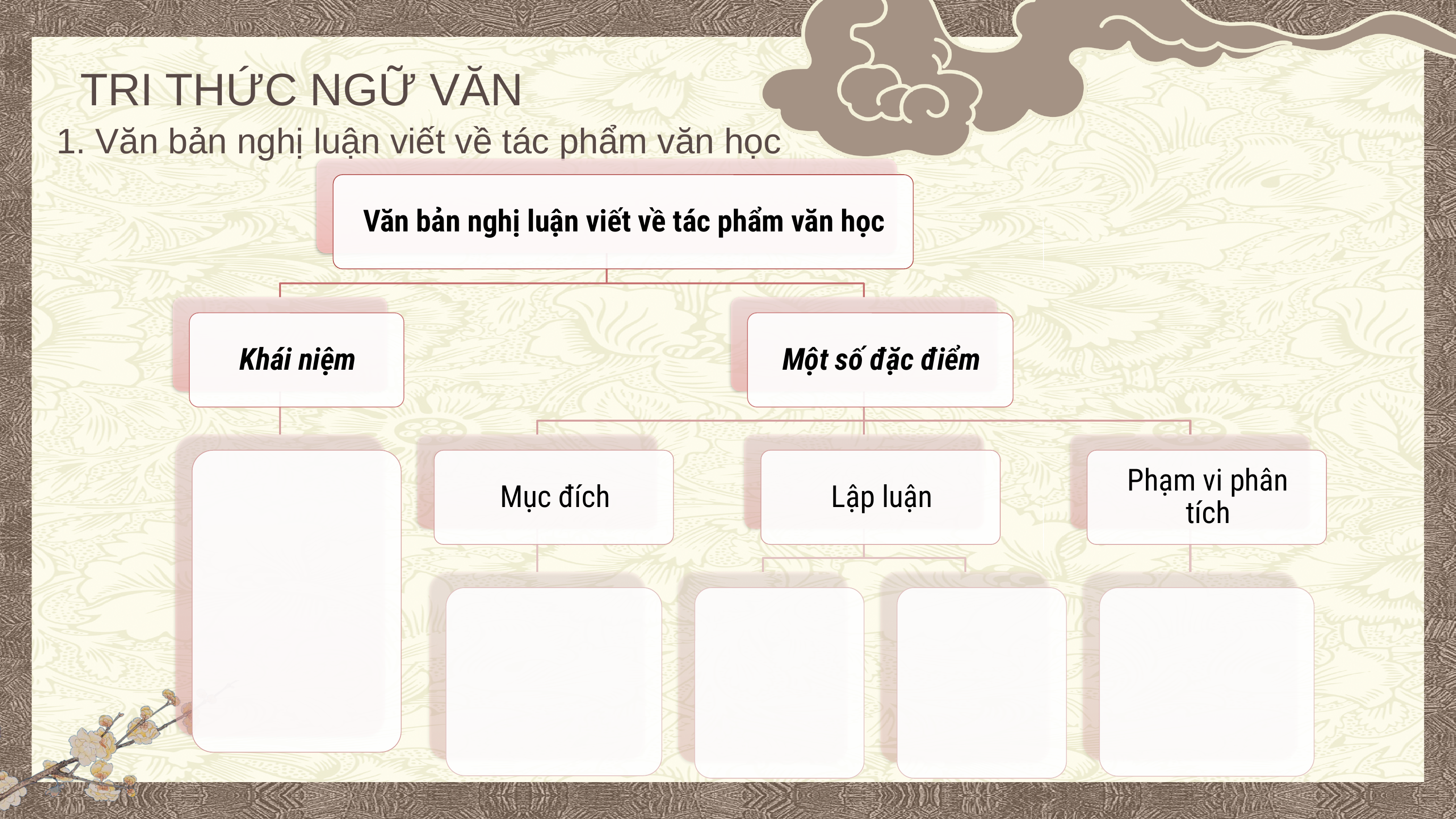

TRI THỨC NGỮ VĂN
1. Văn bản nghị luận viết về tác phẩm văn học
Văn bản nghị luận viết về tác phẩm văn học
Khái niệm

Một số đặc điểm
Mục đích

Lập luận

Phạm vi phân tích